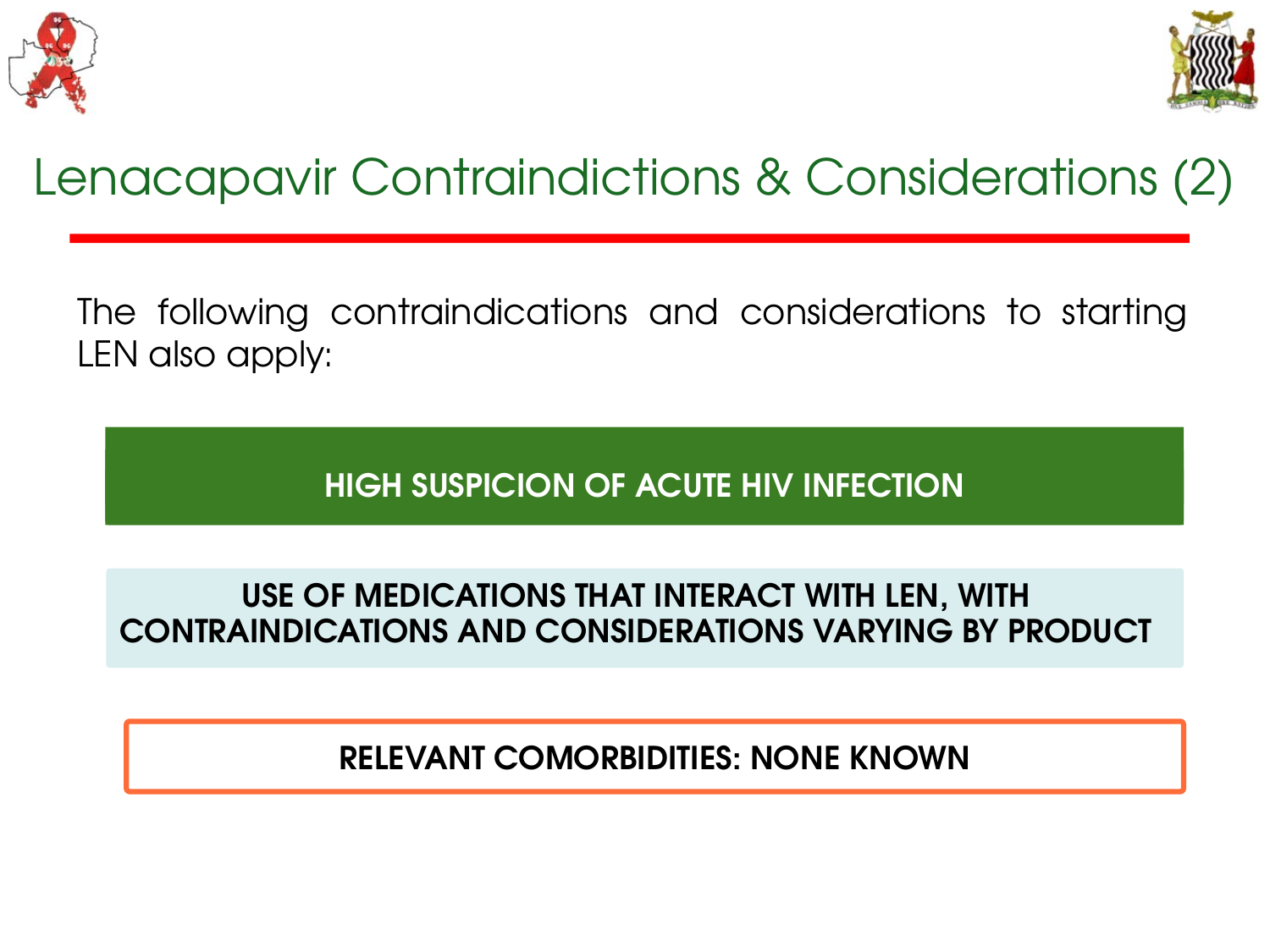

# Lenacapavir Contraindictions & Considerations (2)
The following contraindications and considerations to starting LEN also apply:

HIGH SUSPICION OF ACUTE HIV INFECTION

USE OF MEDICATIONS THAT INTERACT WITH LEN, WITH CONTRAINDICATIONS AND CONSIDERATIONS VARYING BY PRODUCT

RELEVANT COMORBIDITIES: NONE KNOWN